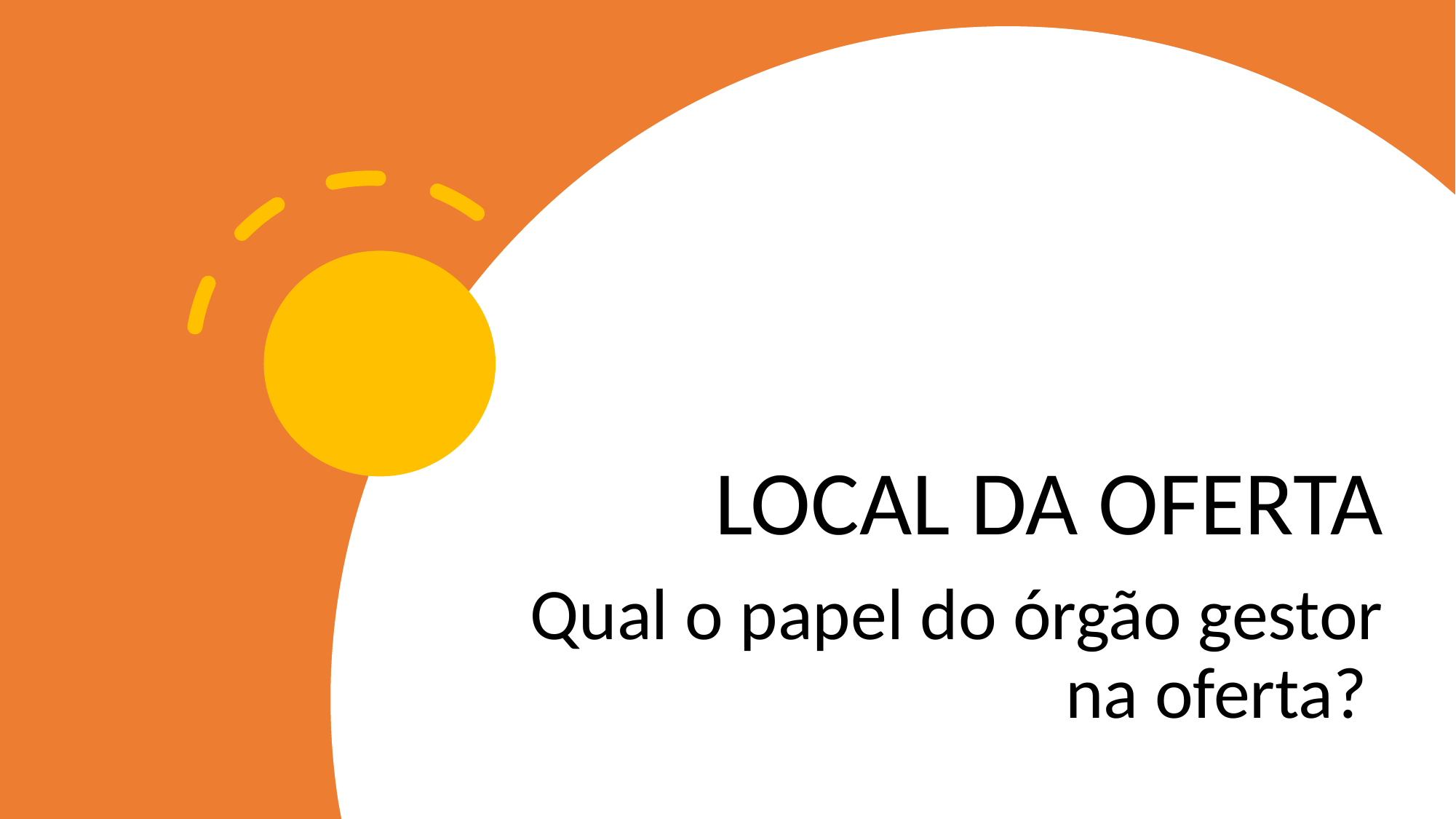

# LOCAL DA OFERTA

Qual o papel do órgão gestor na oferta?